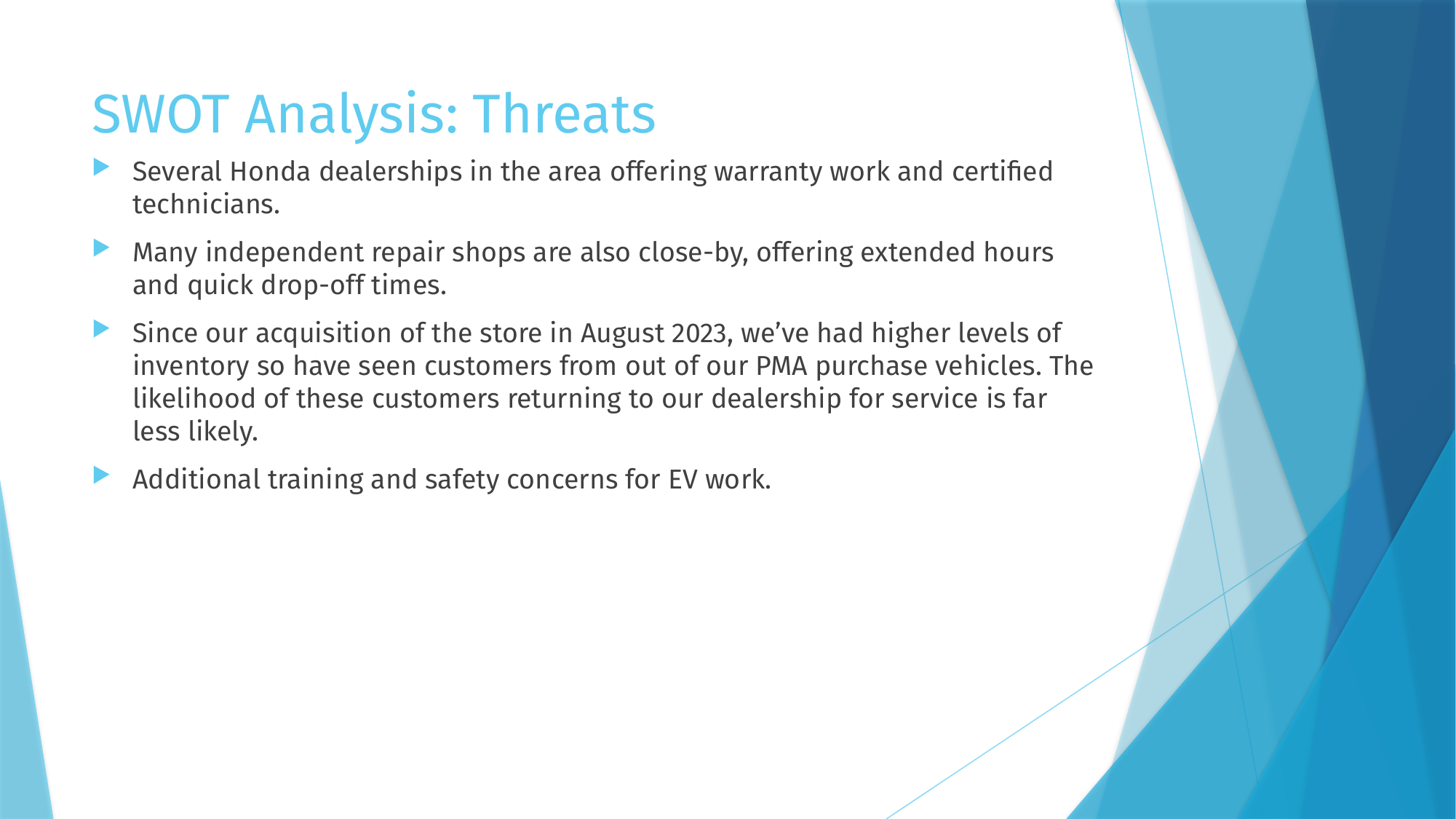

# SWOT Analysis: Threats
Several Honda dealerships in the area offering warranty work and certified technicians.
Many independent repair shops are also close-by, offering extended hours and quick drop-off times.
Since our acquisition of the store in August 2023, we’ve had higher levels of inventory so have seen customers from out of our PMA purchase vehicles. The likelihood of these customers returning to our dealership for service is far less likely.
Additional training and safety concerns for EV work.